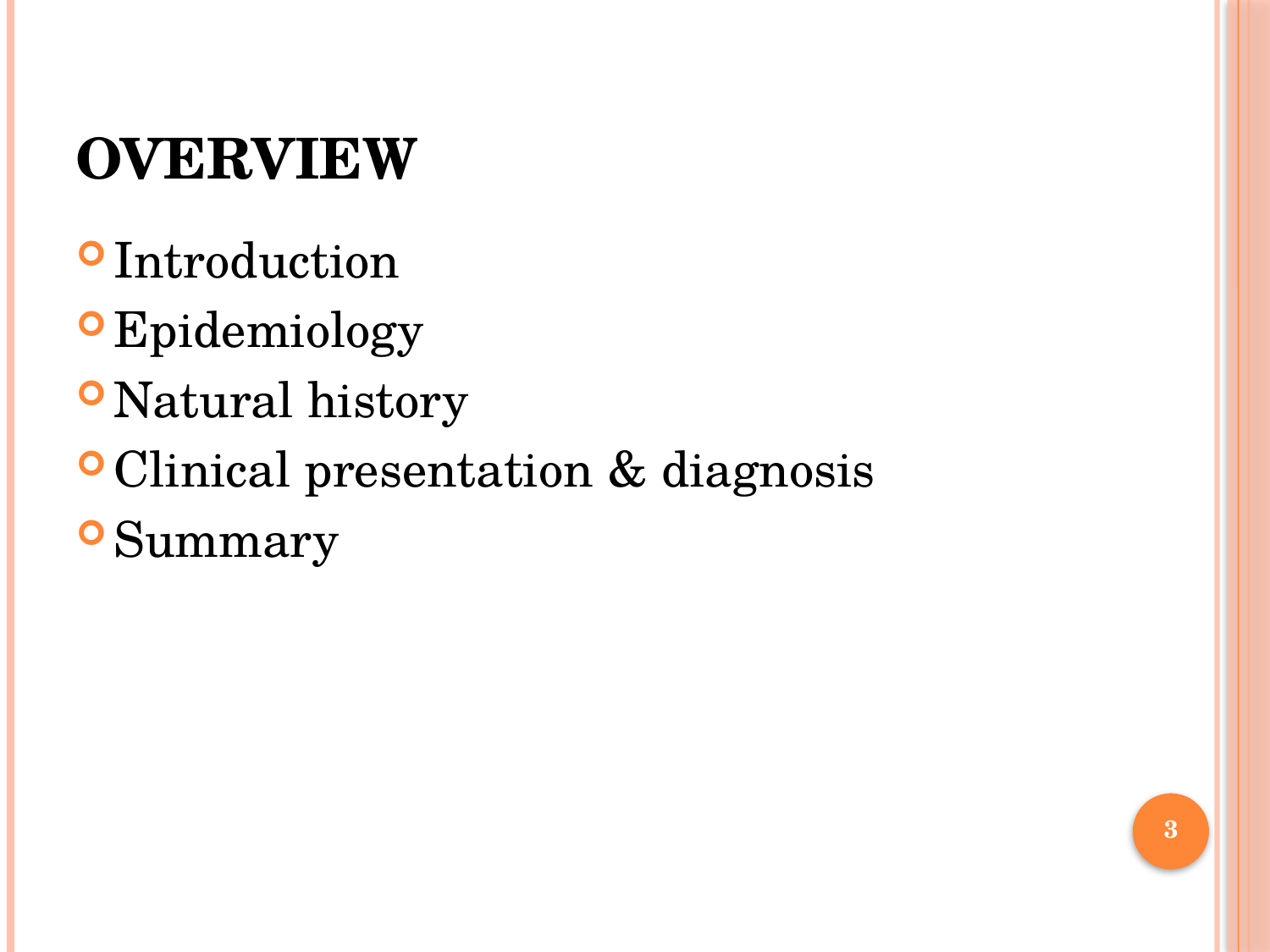

# Overview
Introduction
Epidemiology
Natural history
Clinical presentation & diagnosis
Summary

3